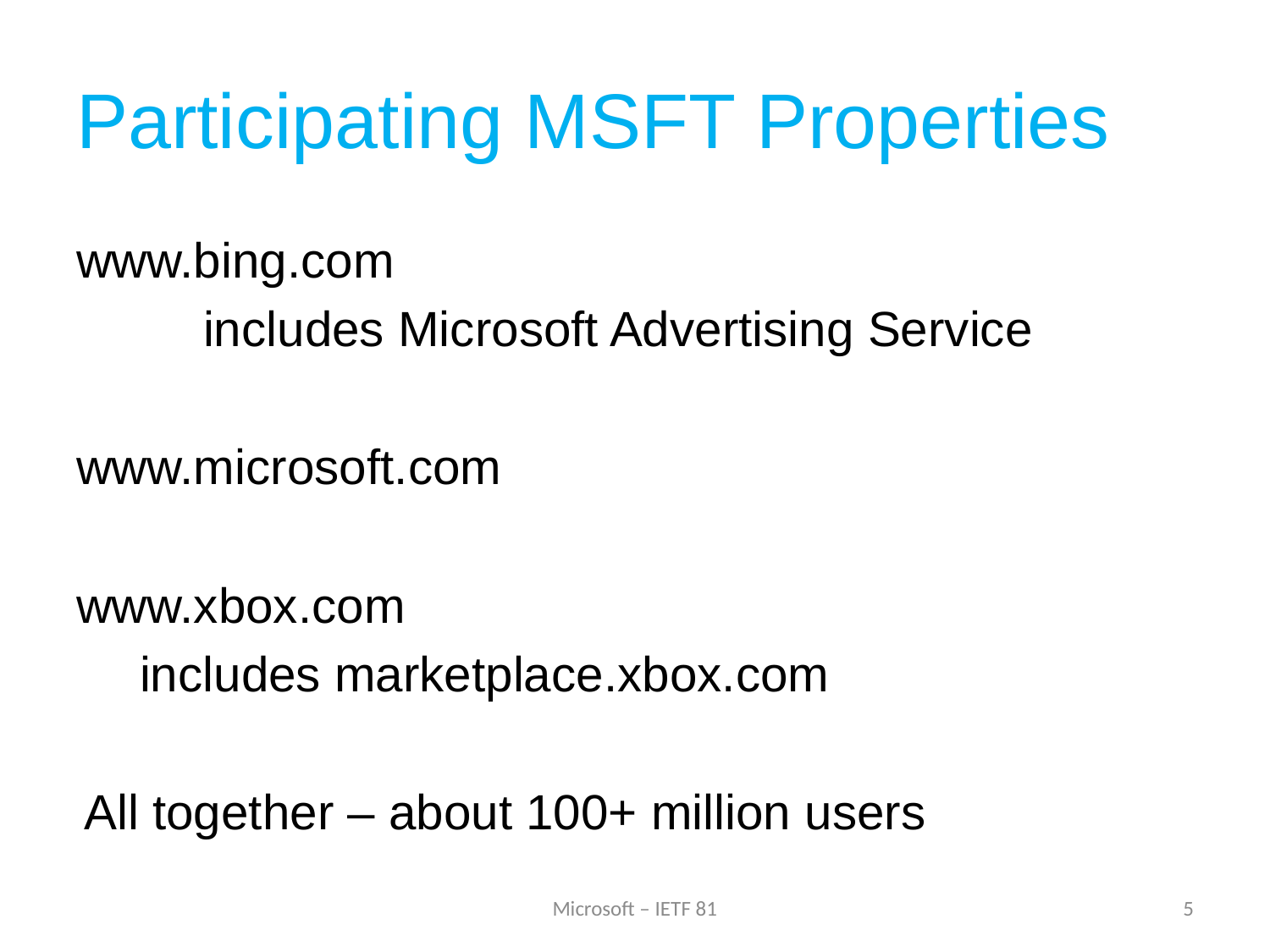

# Participating MSFT Properties
www.bing.com
	includes Microsoft Advertising Service

www.microsoft.com

www.xbox.com
includes marketplace.xbox.com

All together – about 100+ million users
Microsoft – IETF 81
5